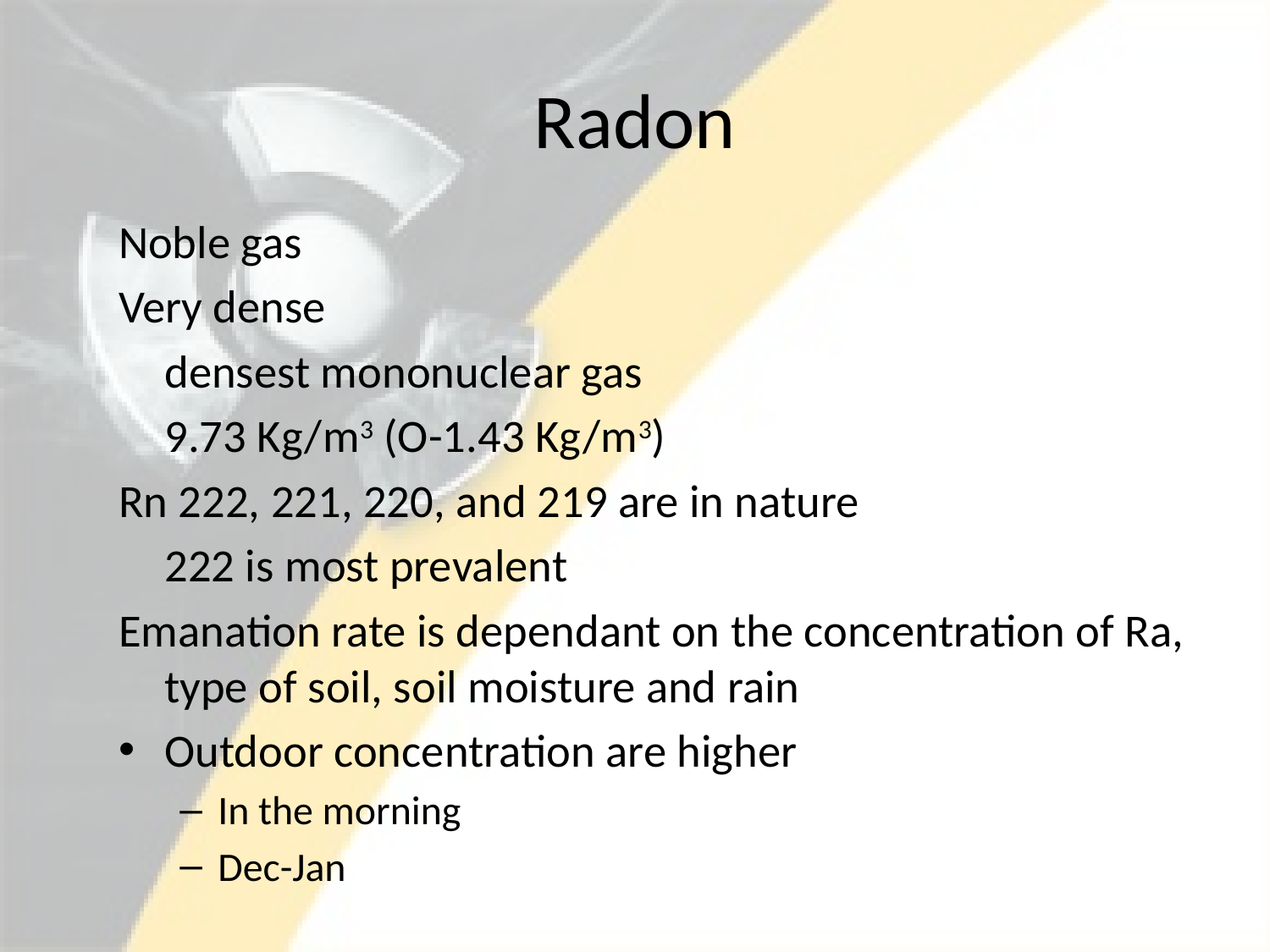

# Radon
Noble gas
Very dense
	densest mononuclear gas
	9.73 Kg/m3 (O-1.43 Kg/m3)
Rn 222, 221, 220, and 219 are in nature
	222 is most prevalent
Emanation rate is dependant on the concentration of Ra, type of soil, soil moisture and rain
Outdoor concentration are higher
In the morning
Dec-Jan